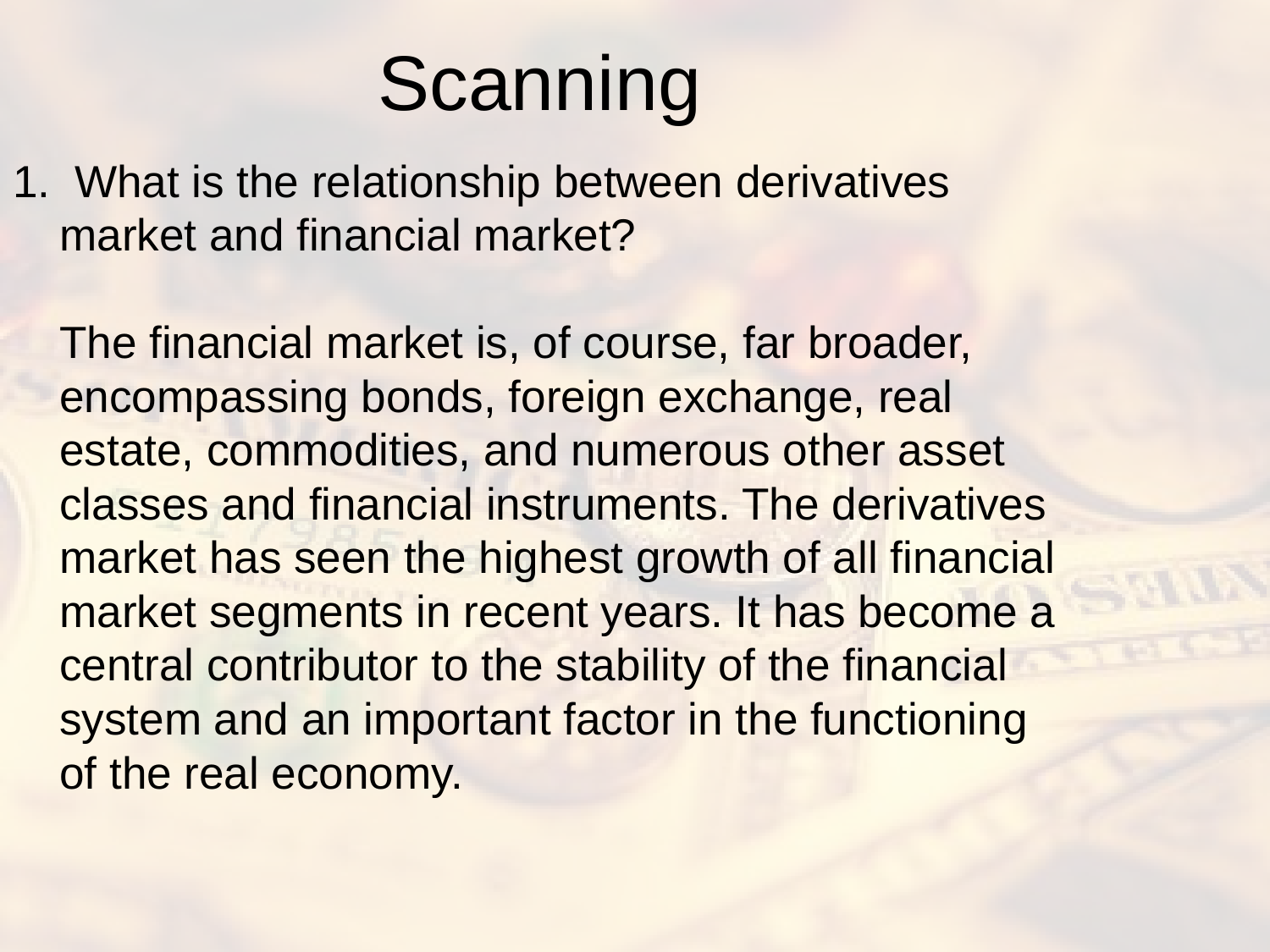

# Scanning
1.  What is the relationship between derivatives market and financial market?
The financial market is, of course, far broader, encompassing bonds, foreign exchange, real estate, commodities, and numerous other asset classes and financial instruments. The derivatives market has seen the highest growth of all financial market segments in recent years. It has become a central contributor to the stability of the financial system and an important factor in the functioning of the real economy.